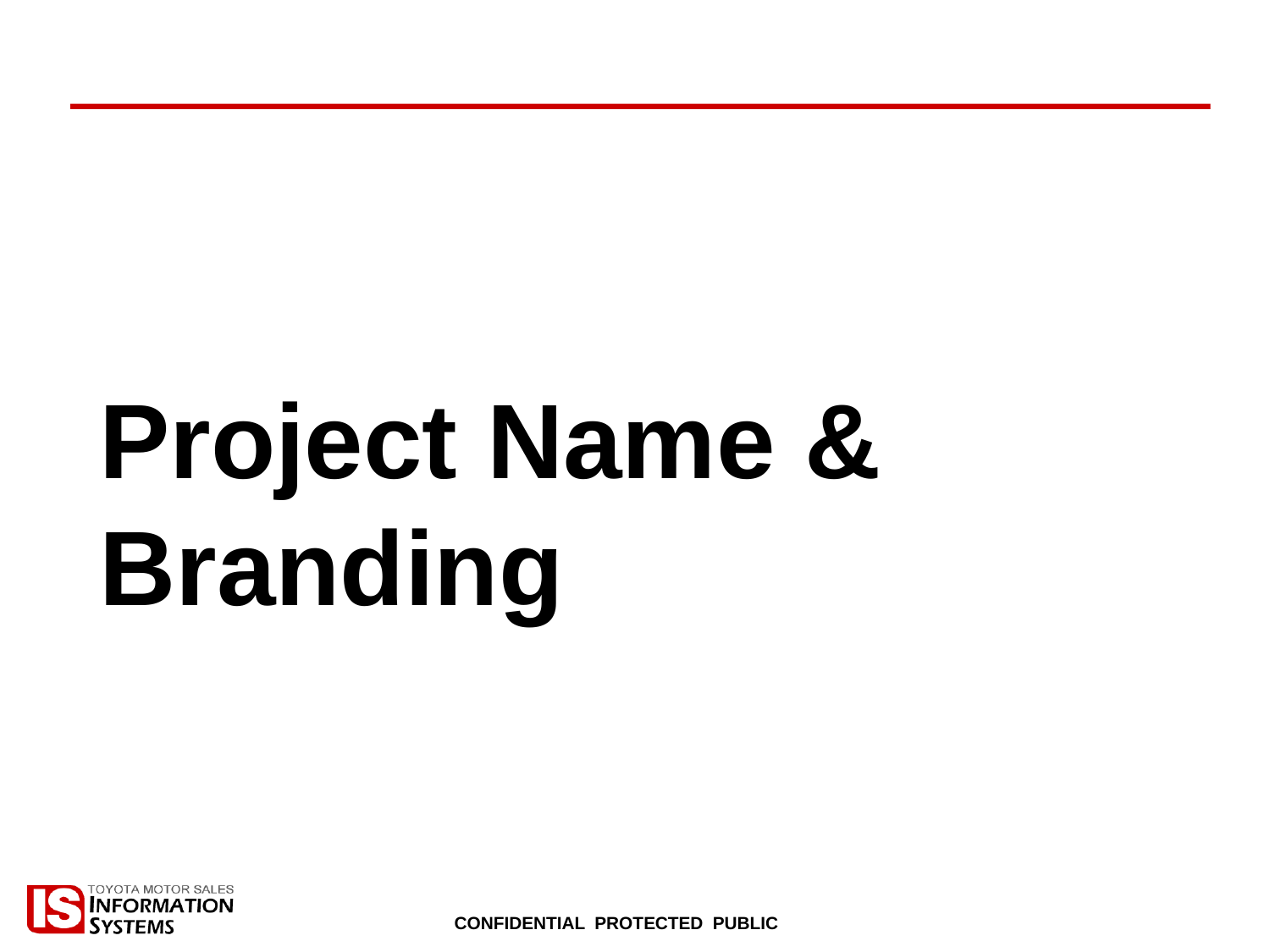

# Project Name & Branding

CONFIDENTIAL  PROTECTED  PUBLIC